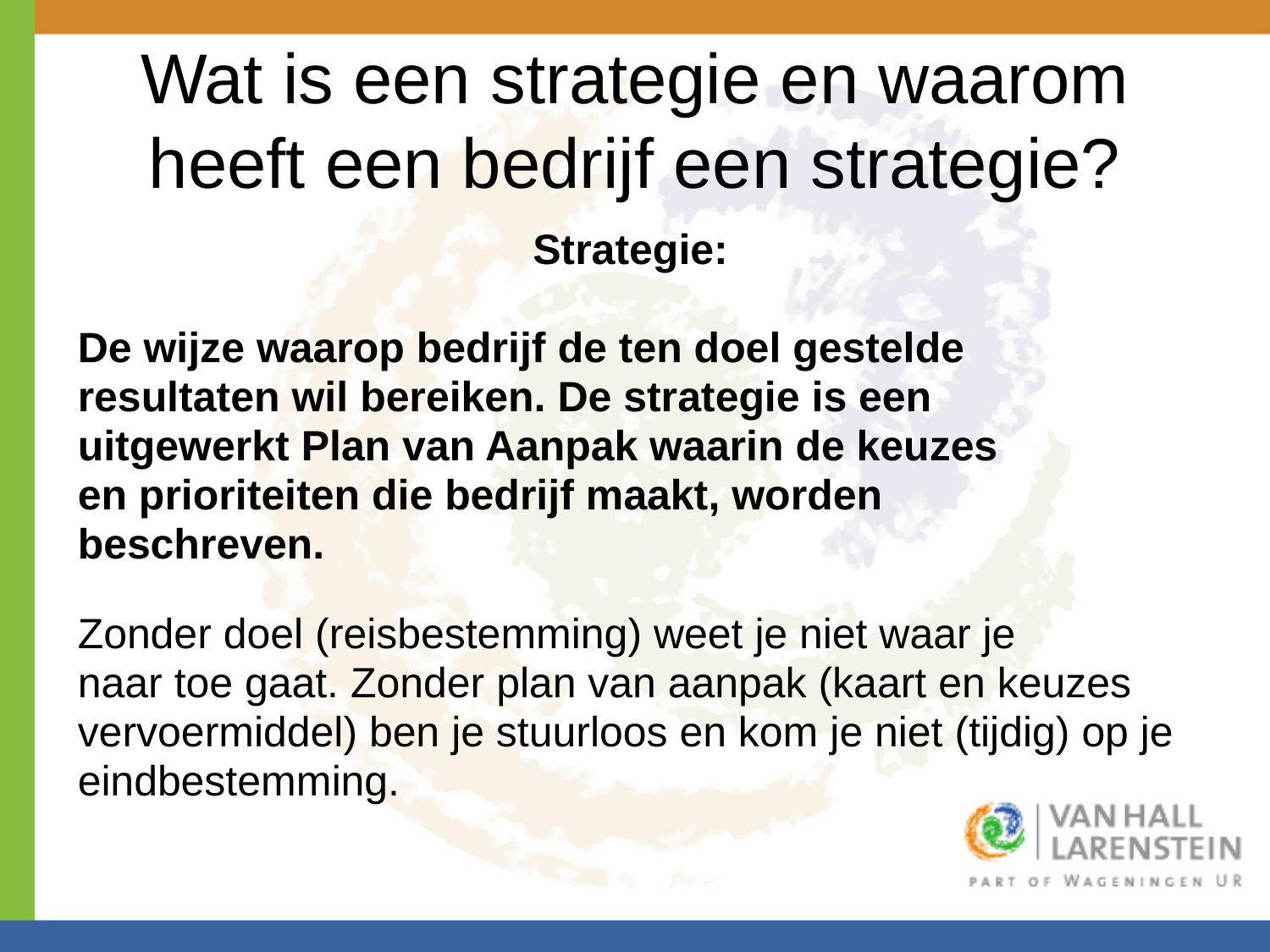

# Wat is een strategie en waarom heeft een bedrijf een strategie?
Strategie:

De wijze waarop bedrijf de ten doel gestelde
resultaten wil bereiken. De strategie is een
uitgewerkt Plan van Aanpak waarin de keuzes
en prioriteiten die bedrijf maakt, worden
beschreven.
Zonder doel (reisbestemming) weet je niet waar je
naar toe gaat. Zonder plan van aanpak (kaart en keuzes
vervoermiddel) ben je stuurloos en kom je niet (tijdig) op je
eindbestemming.